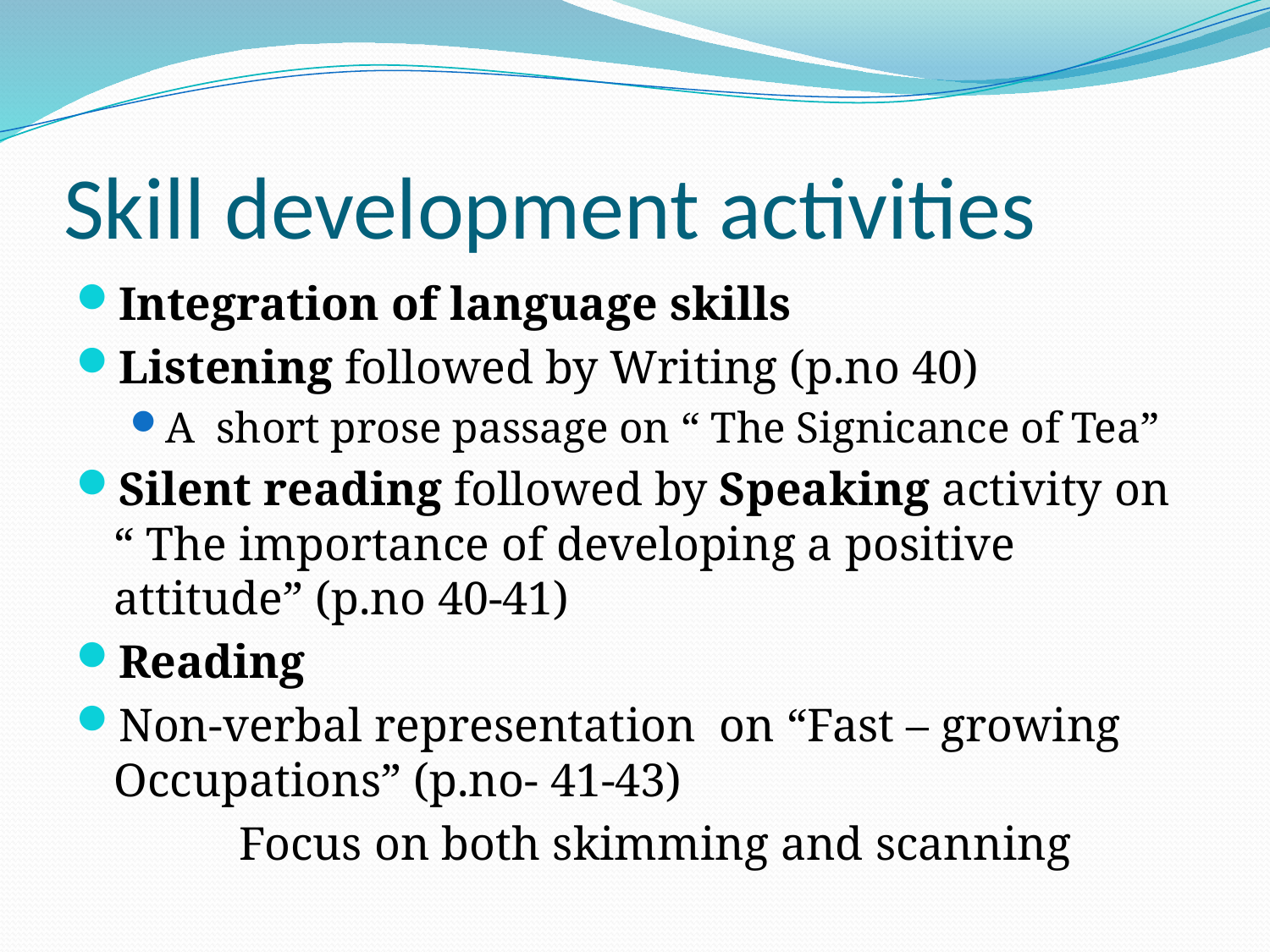

# Skill development activities
Integration of language skills
Listening followed by Writing (p.no 40)
A  short prose passage on “ The Signicance of Tea”
Silent reading followed by Speaking activity on “ The importance of developing a positive attitude” (p.no 40-41)
Reading
Non-verbal representation  on “Fast – growing Occupations” (p.no- 41-43)
	 	Focus on both skimming and scanning